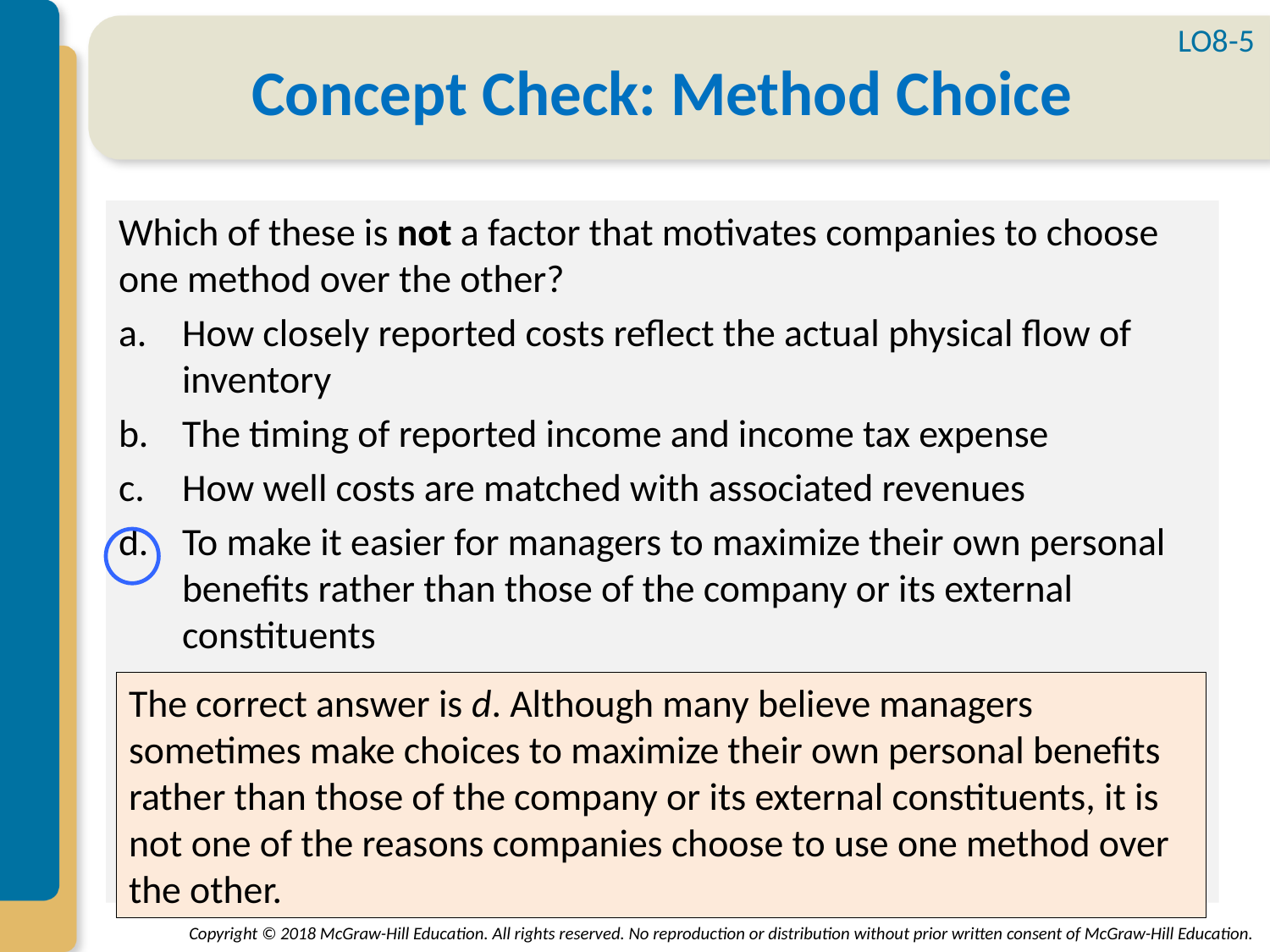

LO8-5
# Concept Check: Method Choice
Which of these is not a factor that motivates companies to choose one method over the other?
How closely reported costs reflect the actual physical flow of inventory
The timing of reported income and income tax expense
How well costs are matched with associated revenues
To make it easier for managers to maximize their own personal benefits rather than those of the company or its external constituents

The correct answer is d. Although many believe managers sometimes make choices to maximize their own personal benefits rather than those of the company or its external constituents, it is not one of the reasons companies choose to use one method over the other.